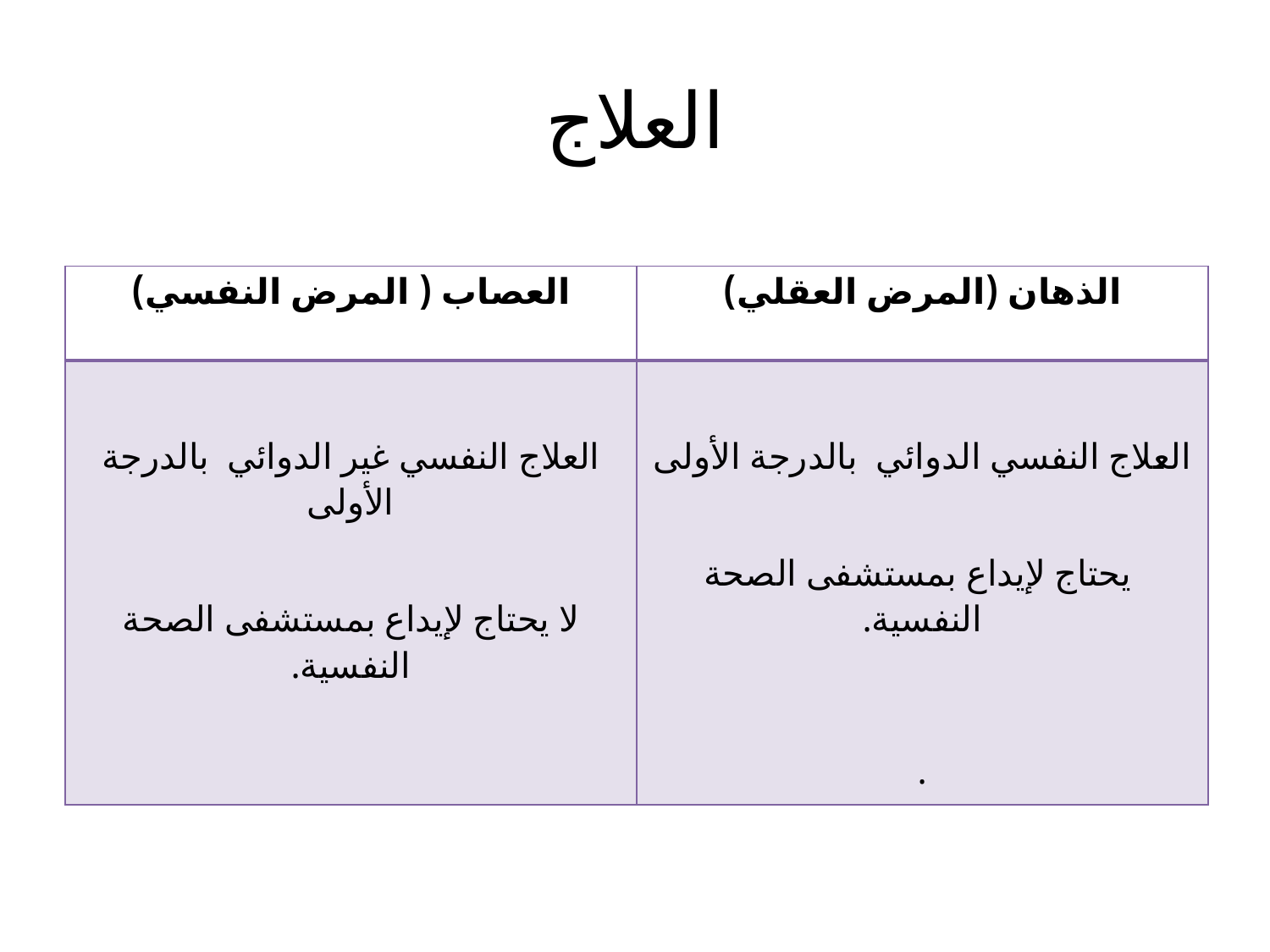

# العلاج
| العصاب ( المرض النفسي) | الذهان (المرض العقلي) |
| --- | --- |
| العلاج النفسي غير الدوائي بالدرجة الأولى لا يحتاج لإيداع بمستشفى الصحة النفسية. | العلاج النفسي الدوائي بالدرجة الأولى يحتاج لإيداع بمستشفى الصحة النفسية. . |